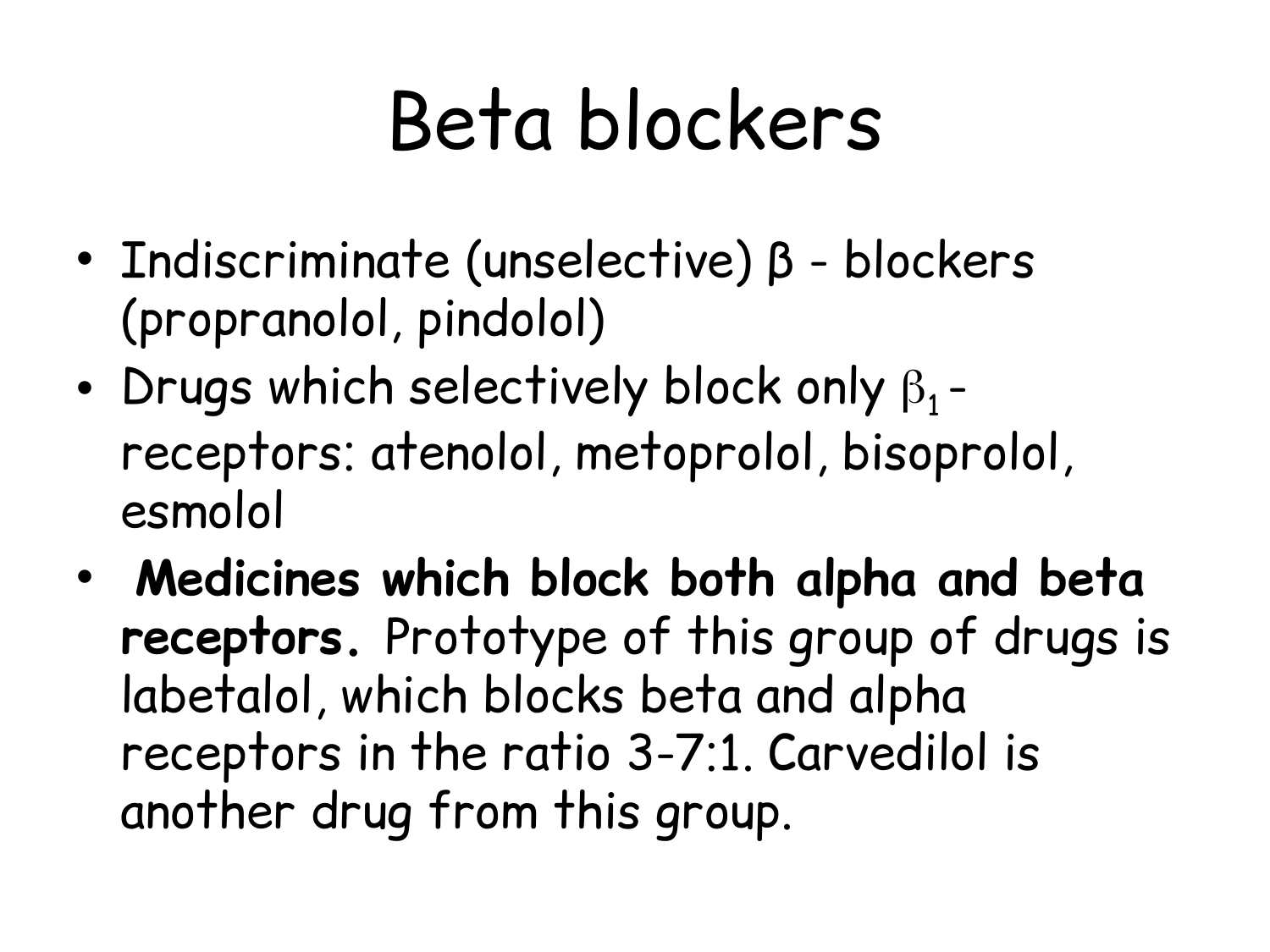

# Beta blockers
Indiscriminate (unselective) β - blockers (propranolol, pindolol)
Drugs which selectively block only β1 -receptors: atenolol, metoprolol, bisoprolol, esmolol
 Medicines which block both alpha and beta receptors. Prototype of this group of drugs is labetalol, which blocks beta and alpha receptors in the ratio 3-7:1. Carvedilol is another drug from this group.